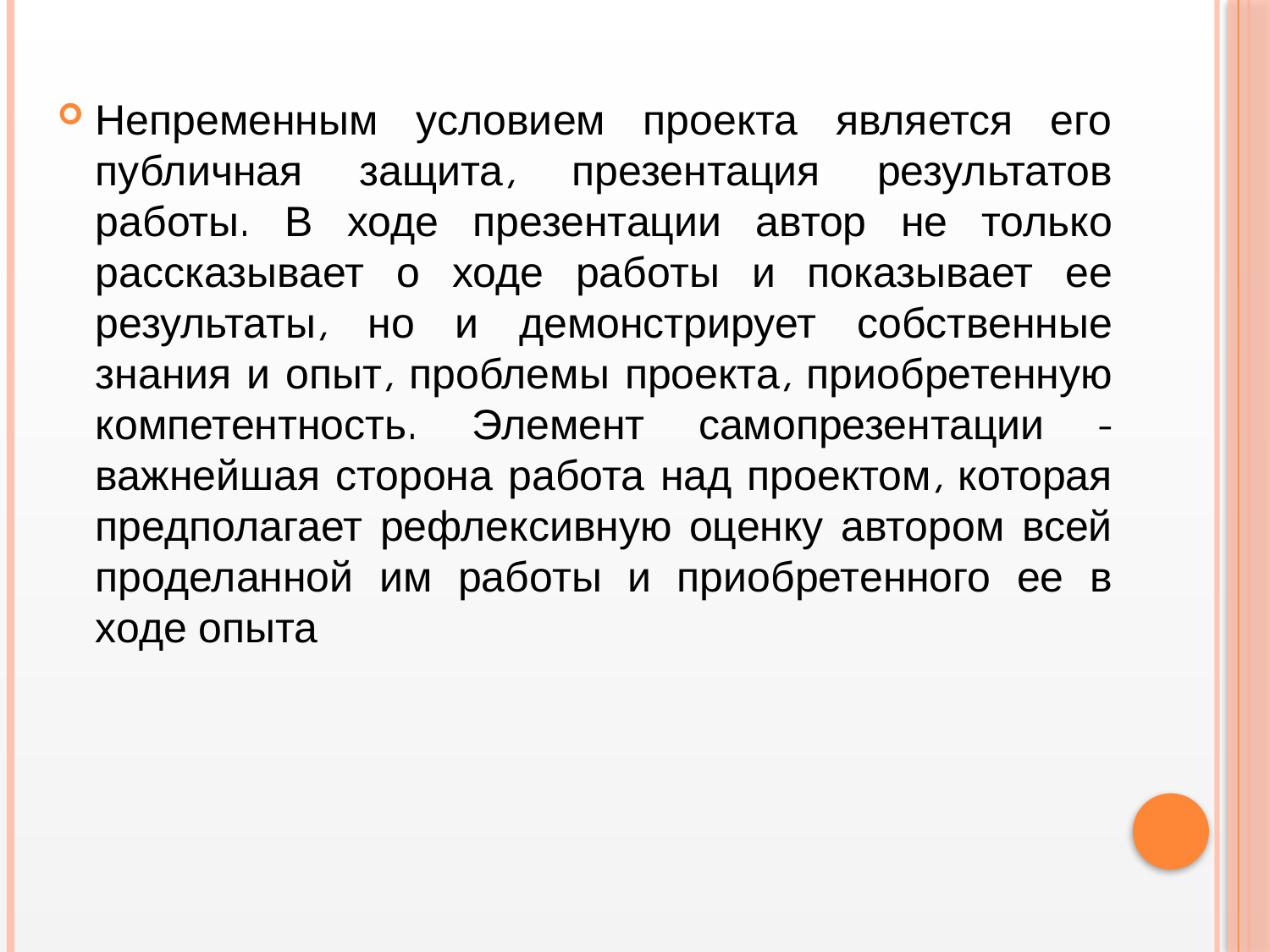

#
Непременным условием проекта является его публичная защита, презентация результатов работы. В ходе презентации автор не только рассказывает о ходе работы и показывает ее результаты, но и демонстрирует собственные знания и опыт, проблемы проекта, приобретенную компетентность. Элемент самопрезентации - важнейшая сторона работа над проектом, которая предполагает рефлексивную оценку автором всей проделанной им работы и приобретенного ее в ходе опыта